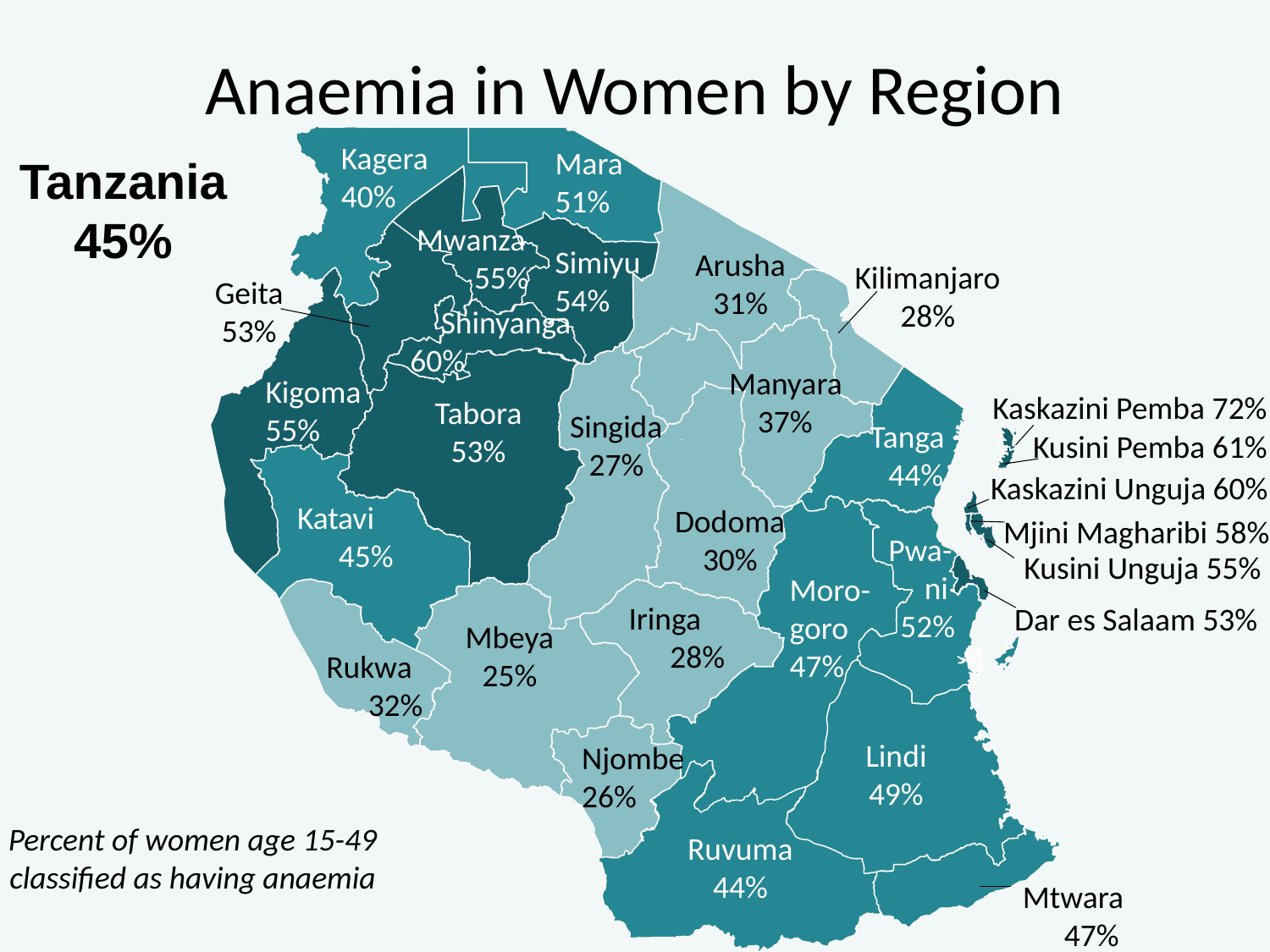

# Anaemia in Women by Region

Kagera
40%
Mara
51%
Tanzania
45%
Mwanza
        55%
Simiyu
54%
Arusha
31%
Kilimanjaro 28%
Geita
53%
Shinyanga
60%
Manyara
    37%
Kigoma
55%
Kaskazini Pemba 72%
Tabora
53%
Singida
27%
Tanga
44%
Kusini Pemba 61%
Kaskazini Unguja 60%
Katavi
45%
Dodoma30%

Mjini Magharibi 58%
Pwa-
     ni
52%
Kusini Unguja 55%
Moro-
goro
47%
Iringa
28%
Dar es Salaam 53%
Mbeya
25%
Rukwa
32%
Lindi
49%
Njombe
26%
Percent of women age 15-49 classified as having anaemia
Ruvuma
44%
Mtwara
47%